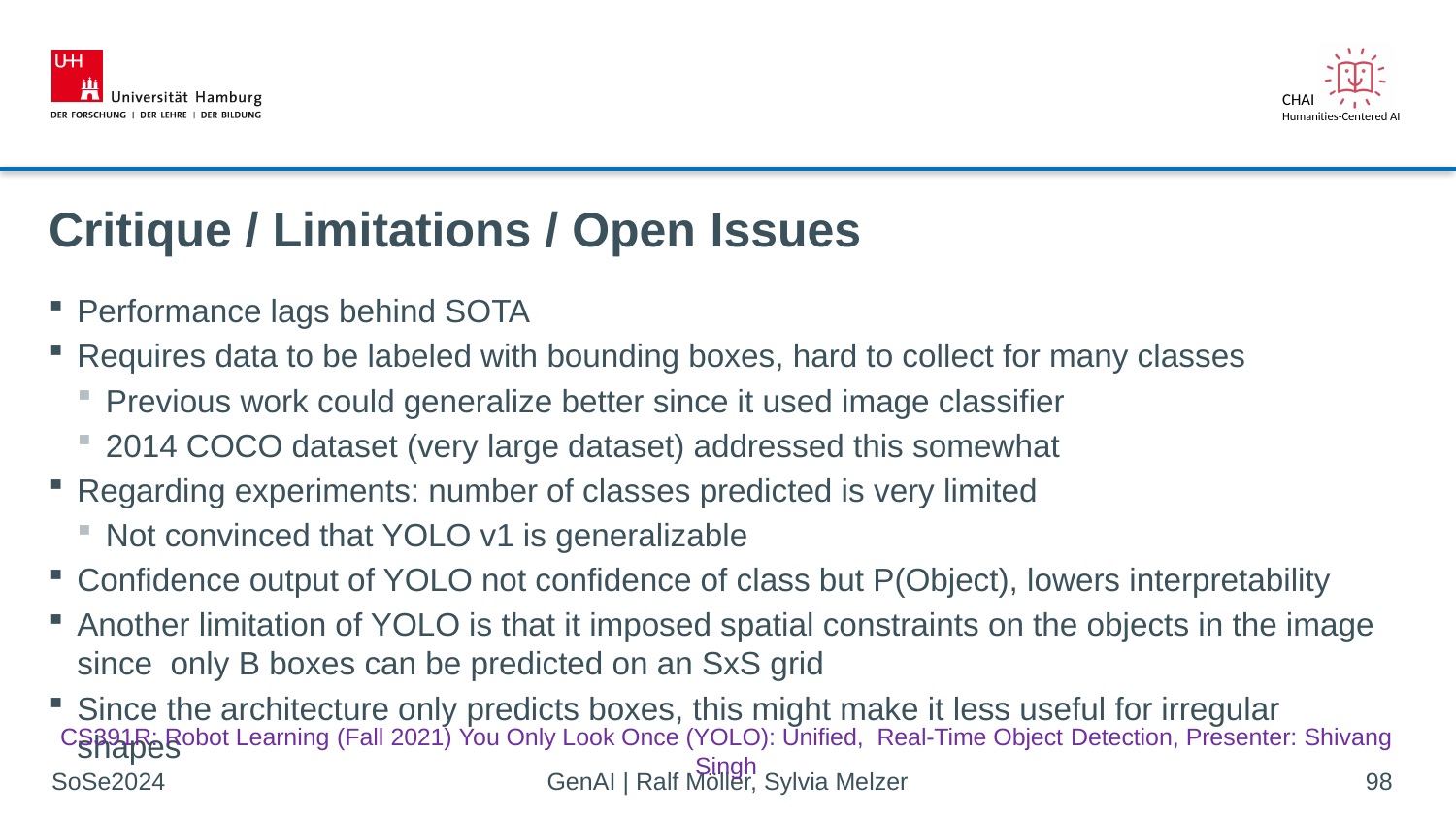

# Critique / Limitations / Open Issues
Performance lags behind SOTA
Requires data to be labeled with bounding boxes, hard to collect for many classes
Previous work could generalize better since it used image classifier
2014 COCO dataset (very large dataset) addressed this somewhat
Regarding experiments: number of classes predicted is very limited
Not convinced that YOLO v1 is generalizable
Confidence output of YOLO not confidence of class but P(Object), lowers interpretability
Another limitation of YOLO is that it imposed spatial constraints on the objects in the image since  only B boxes can be predicted on an SxS grid
Since the architecture only predicts boxes, this might make it less useful for irregular shapes

CS391R: Robot Learning (Fall 2021) You Only Look Once (YOLO): Unified,  Real-Time Object Detection, Presenter: Shivang Singh
SoSe2024
GenAI | Ralf Möller, Sylvia Melzer
98